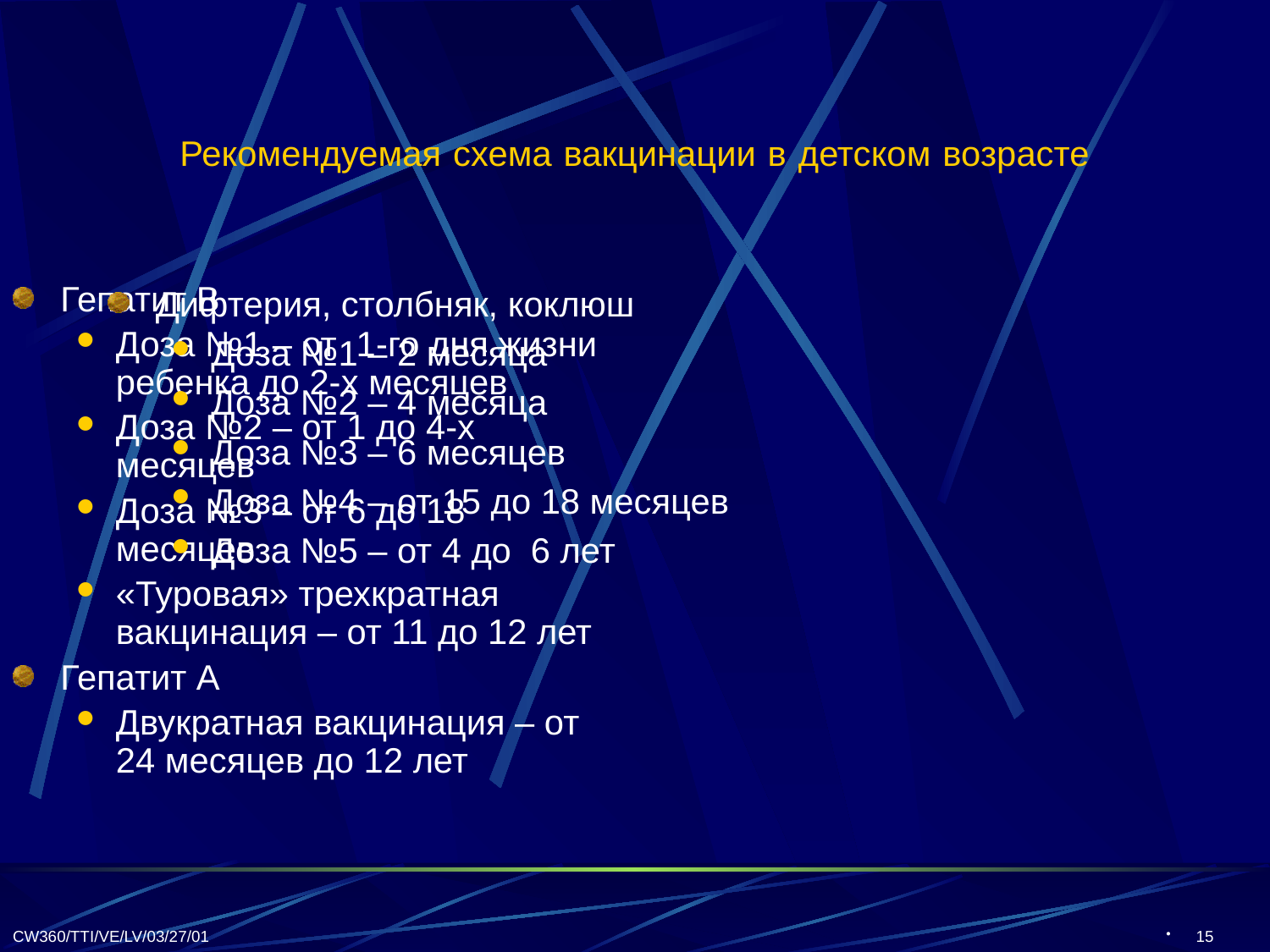

# Рекомендуемая схема вакцинации в детском возрасте
Гепатит B
Доза №1 – от  1-го дня жизни ребенка до 2-х месяцев
Доза №2 – от 1 до 4-х месяцев
Доза №3 – от 6 до 18 месяцев
«Туровая» трехкратная вакцинация – от 11 до 12 лет
Гепатит A
Двукратная вакцинация – от 24 месяцев до 12 лет
Дифтерия, столбняк, коклюш
Доза №1 – 2 месяца
Доза №2 – 4 месяца
Доза №3 – 6 месяцев
Доза №4 – от 15 до 18 месяцев
Доза №5 – от 4 до  6 лет
CW360/TTI/VE/LV/03/27/01